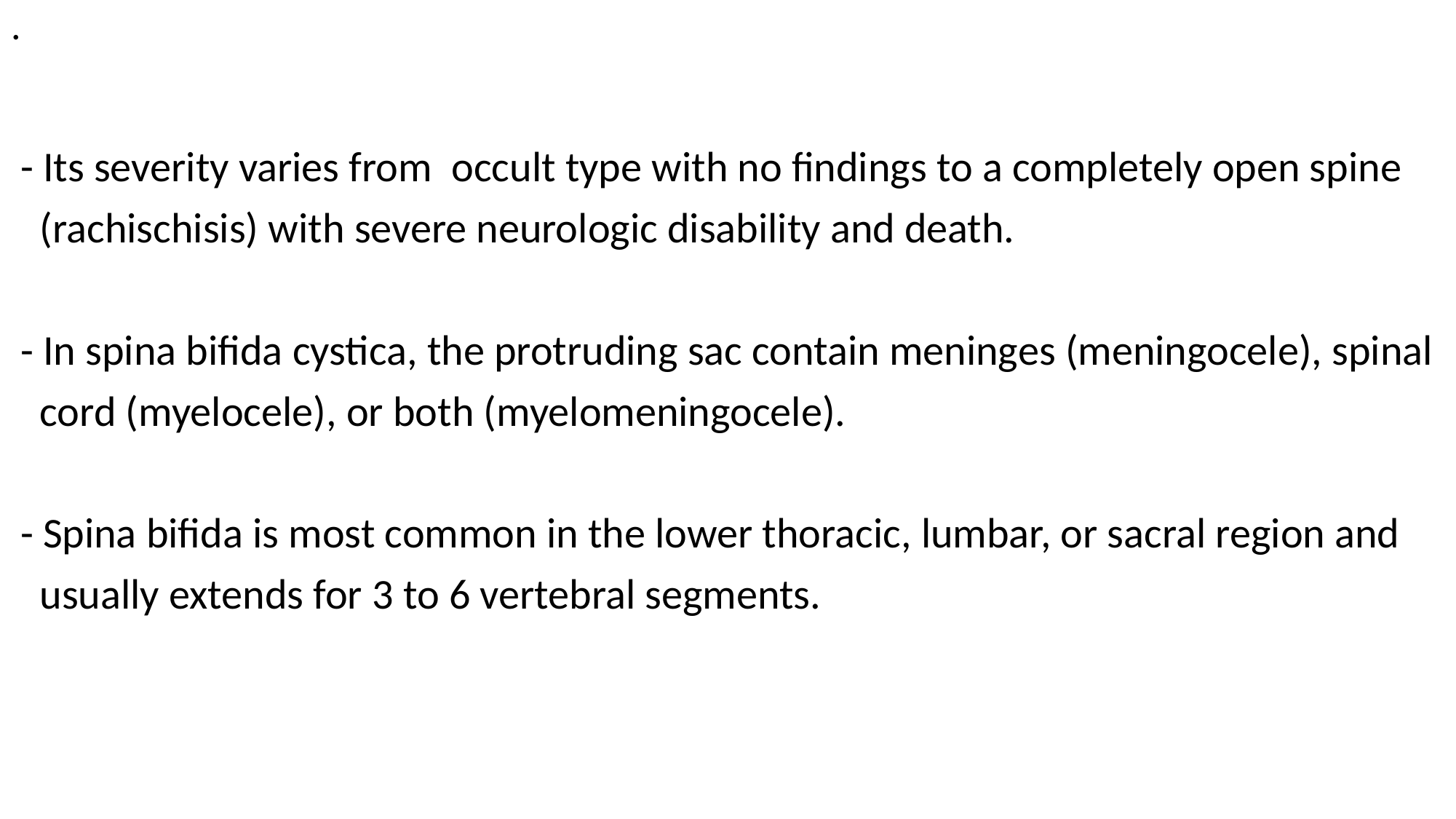

# .

 - Its severity varies from  occult type with no findings to a completely open spine
   (rachischisis) with severe neurologic disability and death.

 - In spina bifida cystica, the protruding sac contain meninges (meningocele), spinal
   cord (myelocele), or both (myelomeningocele).

 - Spina bifida is most common in the lower thoracic, lumbar, or sacral region and
   usually extends for 3 to 6 vertebral segments.